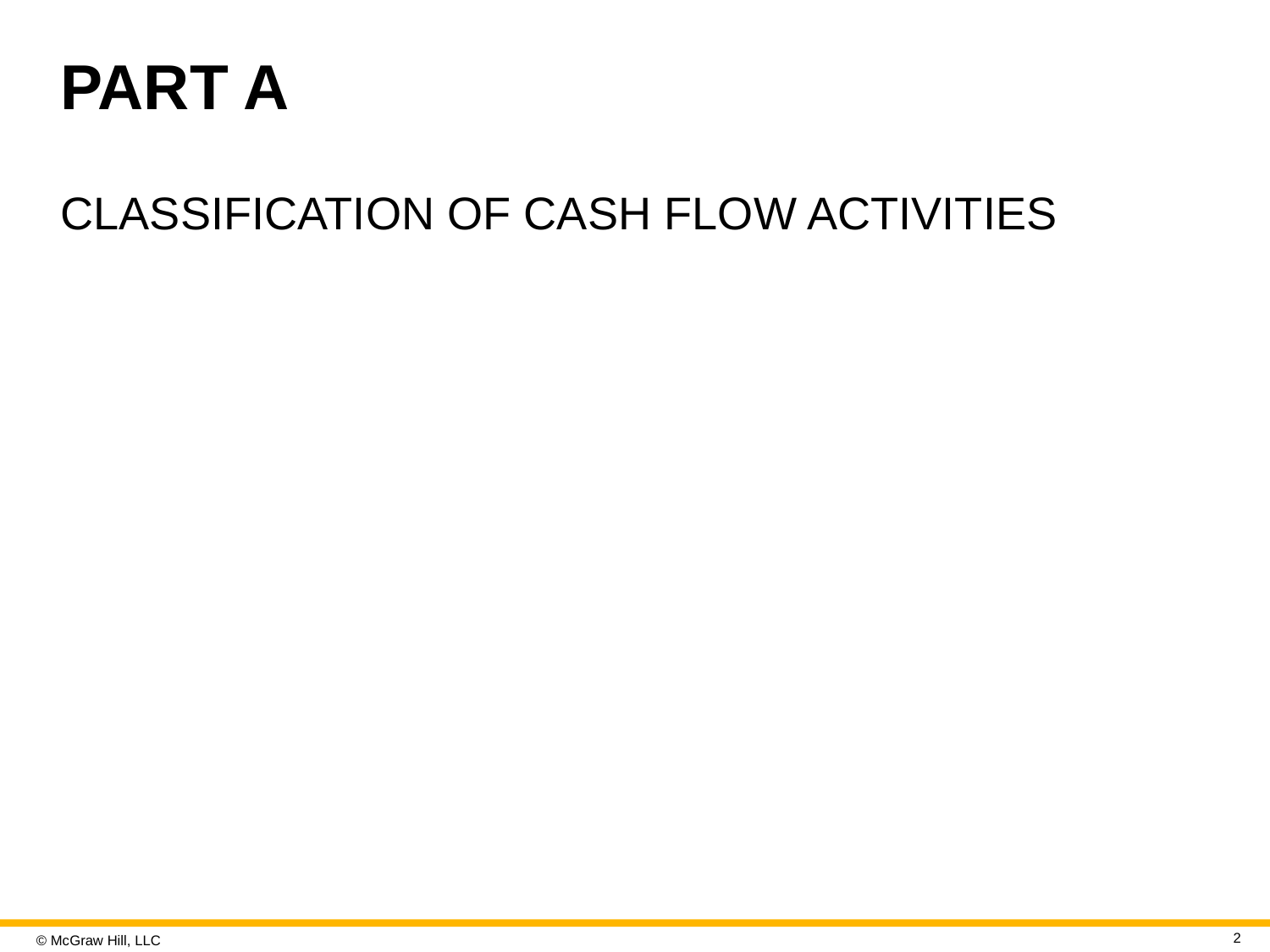

# PART A
CLASSIFICATION OF CASH FLOW ACTIVITIES
2